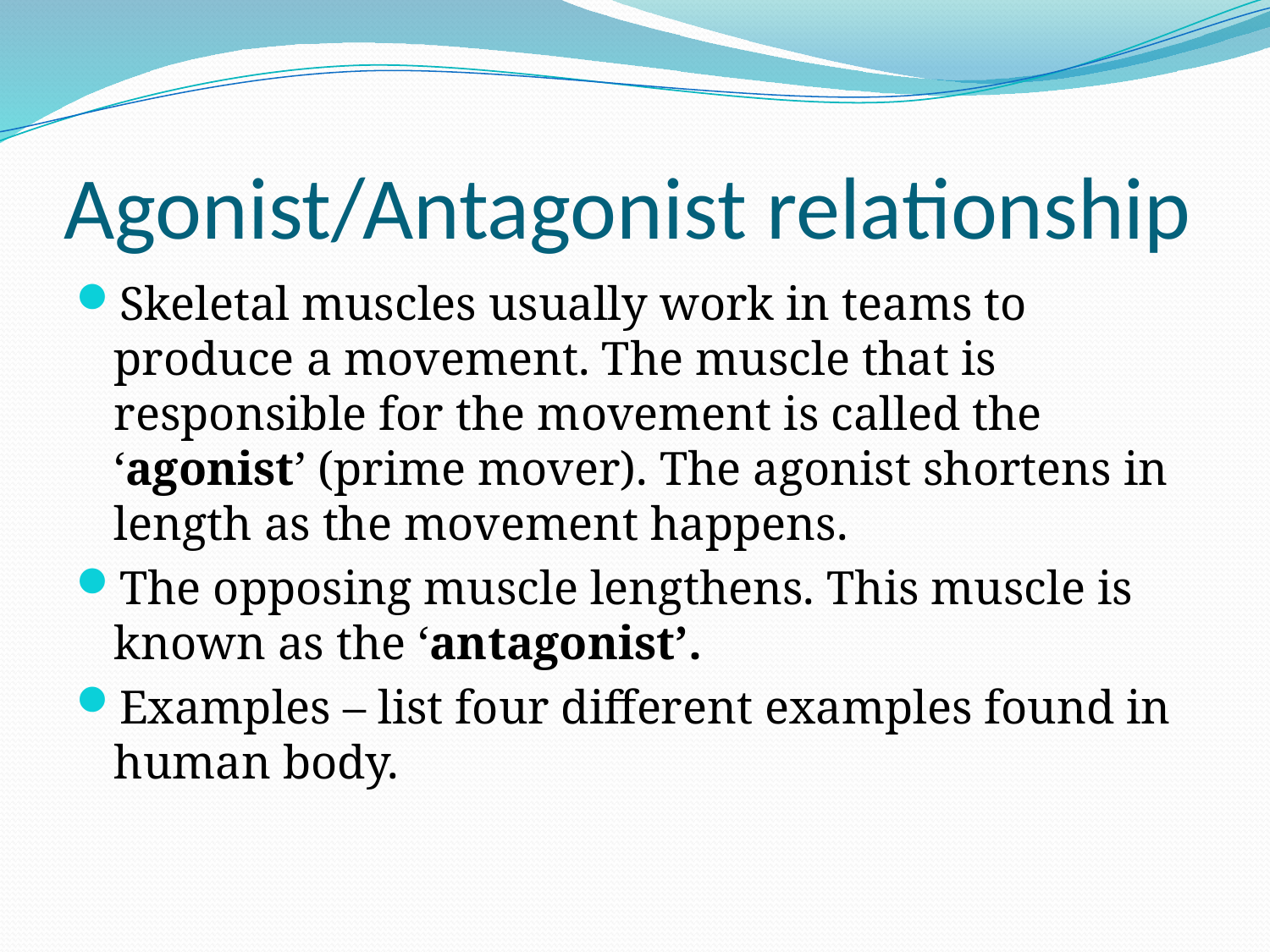

# Agonist/Antagonist relationship
Skeletal muscles usually work in teams to produce a movement. The muscle that is responsible for the movement is called the ‘agonist’ (prime mover). The agonist shortens in length as the movement happens.
The opposing muscle lengthens. This muscle is known as the ‘antagonist’.
Examples – list four different examples found in human body.